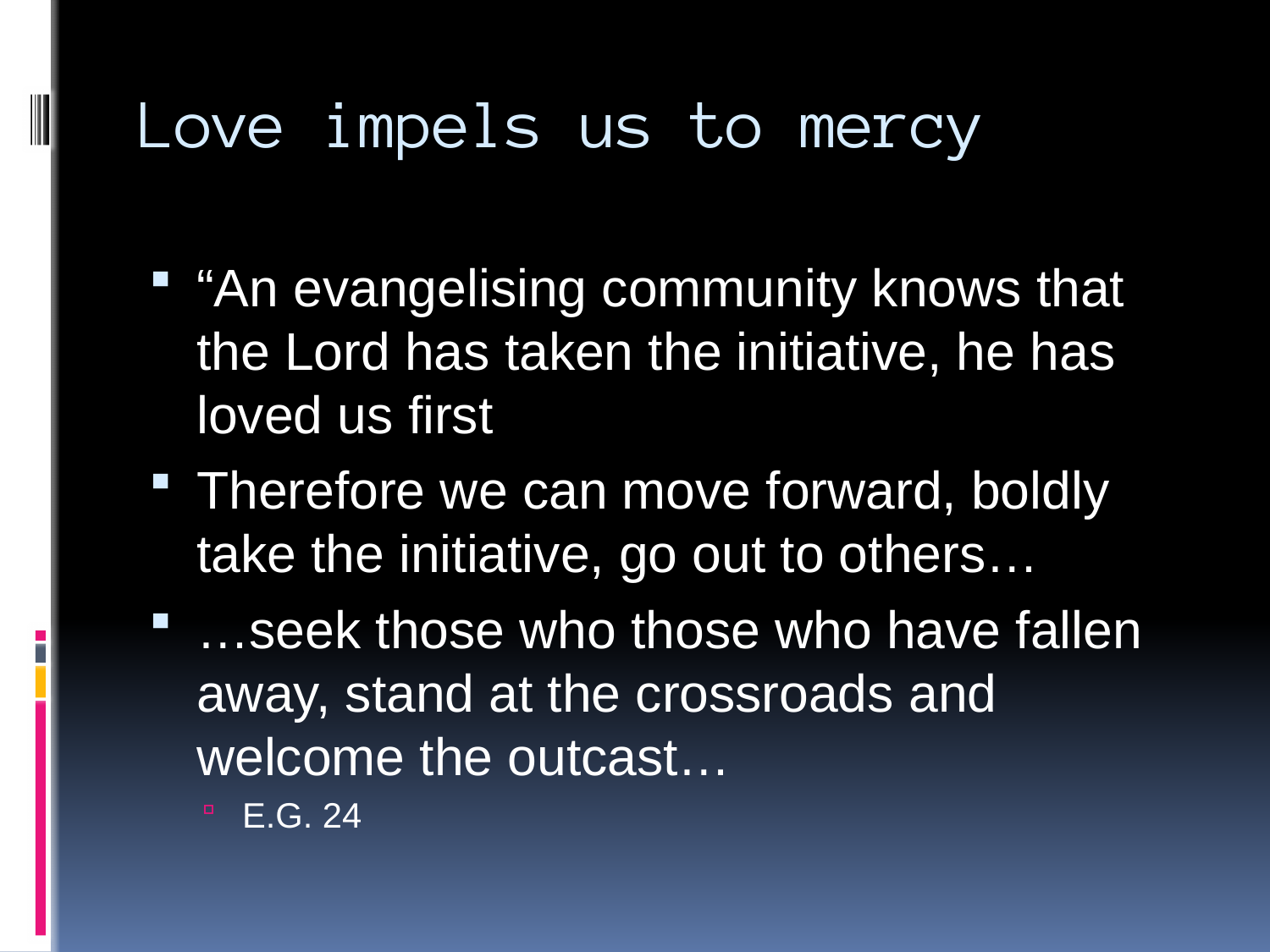

# Love impels us to mercy
“An evangelising community knows that the Lord has taken the initiative, he has loved us first
Therefore we can move forward, boldly take the initiative, go out to others…
…seek those who those who have fallen away, stand at the crossroads and welcome the outcast…
E.G. 24